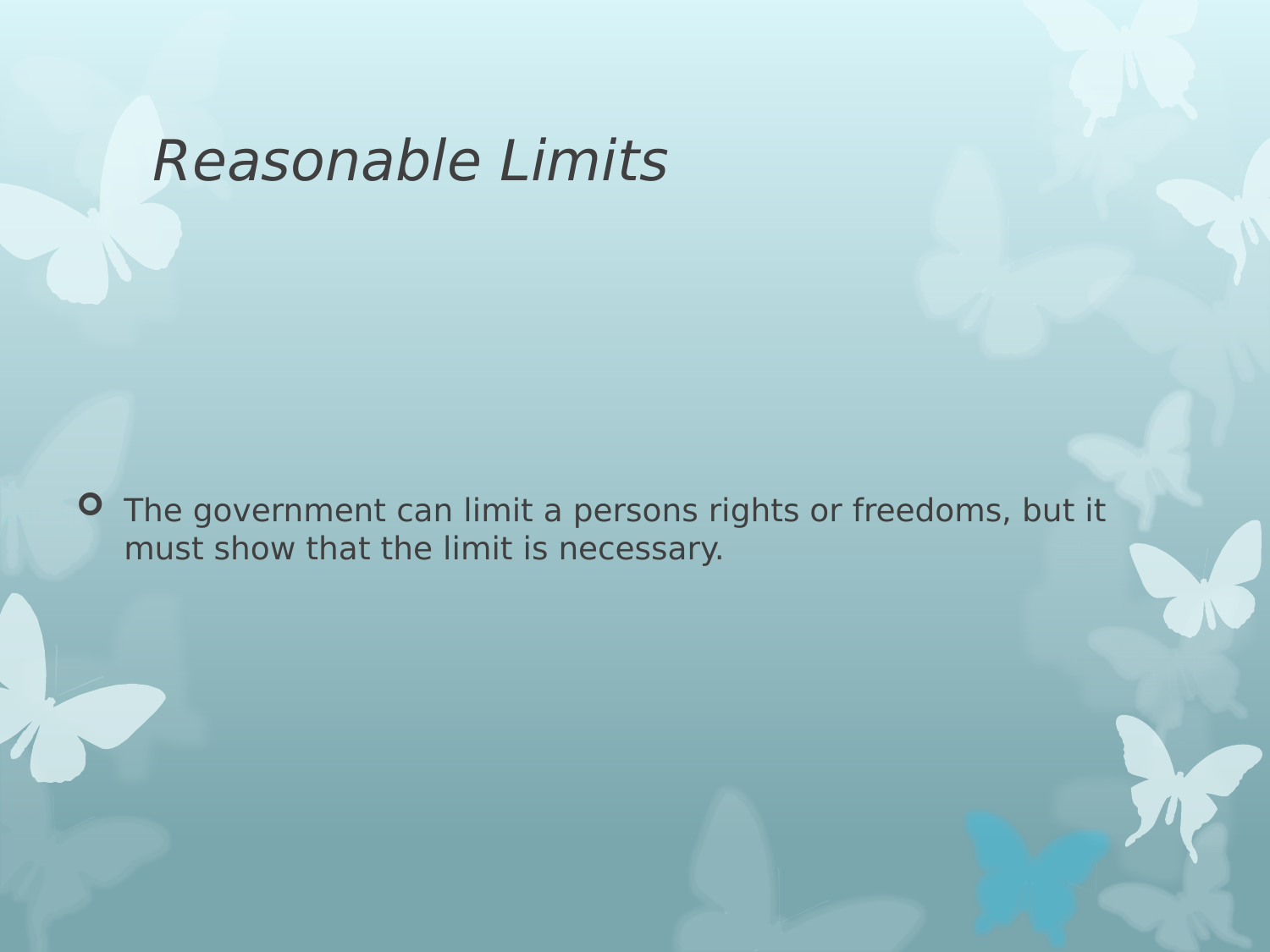

# Reasonable Limits
The government can limit a persons rights or freedoms, but it must show that the limit is necessary.